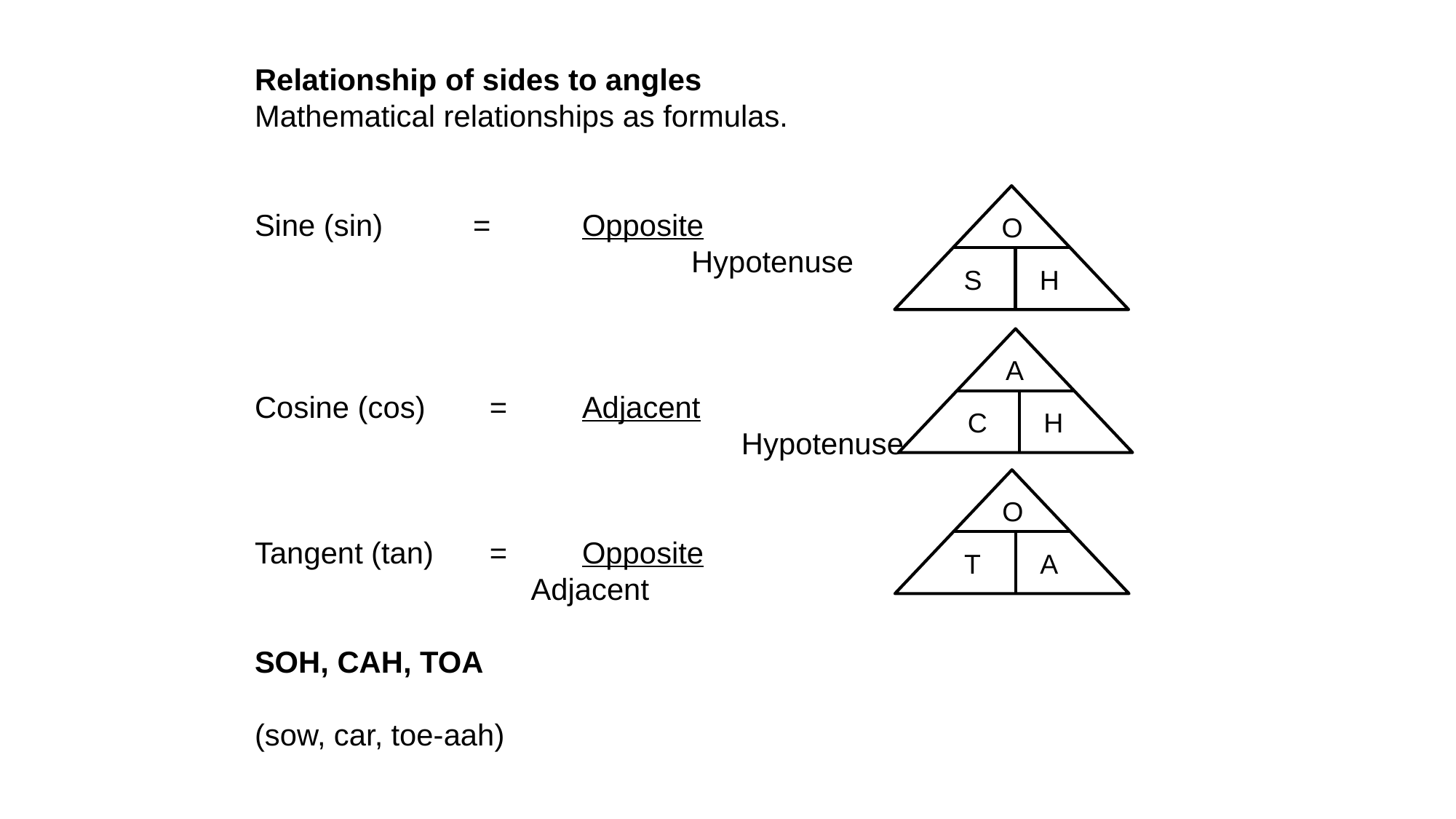

Relationship of sides to angles
Mathematical relationships as formulas.

Sine (sin)     	=  	Opposite
			        	Hypotenuse

Cosine (cos) 	  =	Adjacent
				      Hypotenuse

Tangent (tan)	  = 	Opposite
                                 Adjacent

SOH, CAH, TOA

(sow, car, toe-aah)

O
S
H

A
C
H

O
T
A